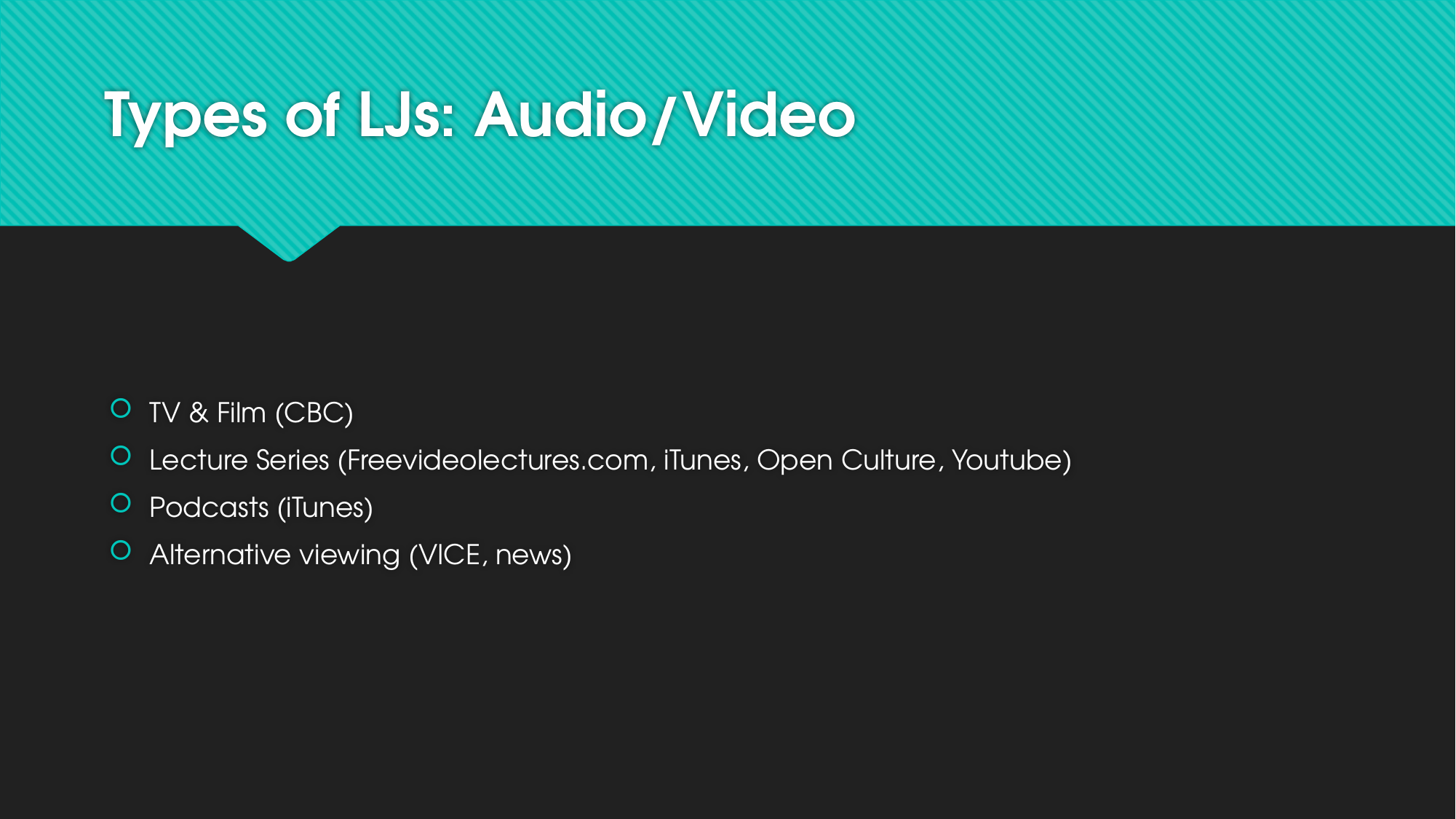

# Types of LJs: Audio/Video
TV & Film (CBC)
Lecture Series (Freevideolectures.com, iTunes, Open Culture, Youtube)
Podcasts (iTunes)
Alternative viewing (VICE, news)